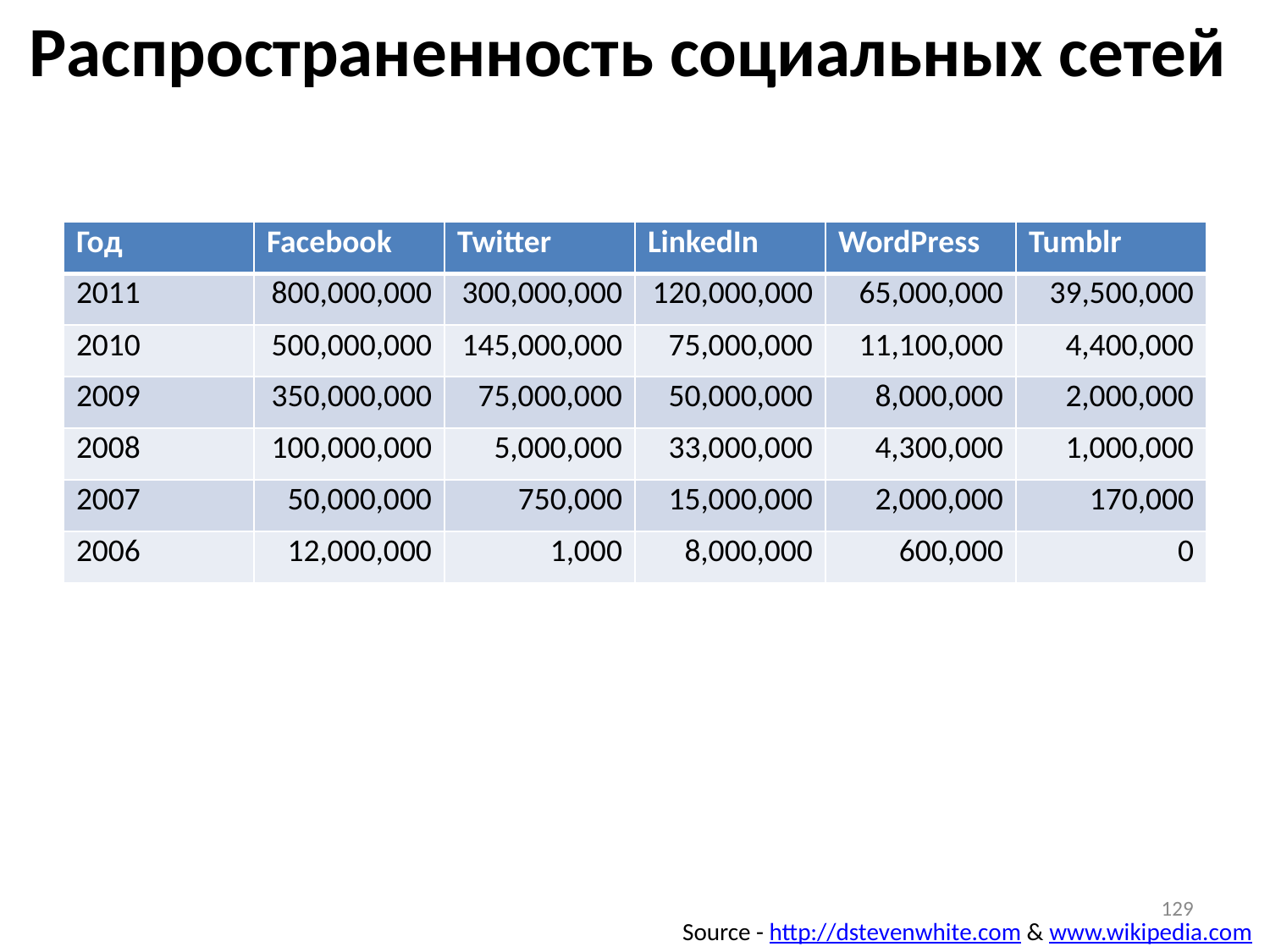

# Распространенность социальных сетей
| Год | Facebook | Twitter | LinkedIn | WordPress | Tumblr |
| --- | --- | --- | --- | --- | --- |
| 2011 | 800,000,000 | 300,000,000 | 120,000,000 | 65,000,000 | 39,500,000 |
| 2010 | 500,000,000 | 145,000,000 | 75,000,000 | 11,100,000 | 4,400,000 |
| 2009 | 350,000,000 | 75,000,000 | 50,000,000 | 8,000,000 | 2,000,000 |
| 2008 | 100,000,000 | 5,000,000 | 33,000,000 | 4,300,000 | 1,000,000 |
| 2007 | 50,000,000 | 750,000 | 15,000,000 | 2,000,000 | 170,000 |
| 2006 | 12,000,000 | 1,000 | 8,000,000 | 600,000 | 0 |
129
Source - http://dstevenwhite.com & www.wikipedia.com